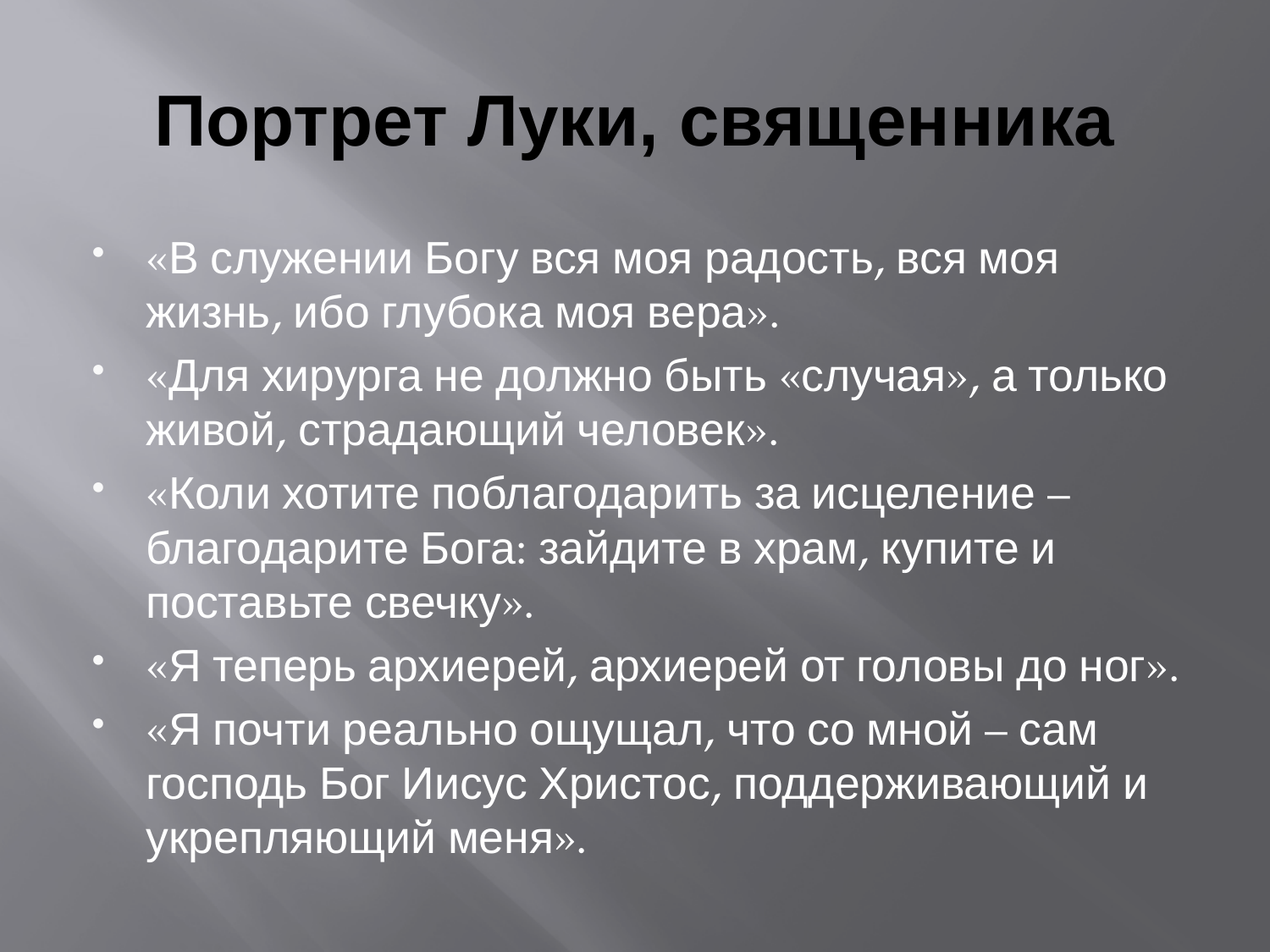

# Портрет Луки, священника
«В служении Богу вся моя радость, вся моя жизнь, ибо глубока моя вера».
«Для хирурга не должно быть «случая», а только живой, страдающий человек».
«Коли хотите поблагодарить за исцеление – благодарите Бога: зайдите в храм, купите и поставьте свечку».
«Я теперь архиерей, архиерей от головы до ног».
«Я почти реально ощущал, что со мной – сам господь Бог Иисус Христос, поддерживающий и укрепляющий меня».